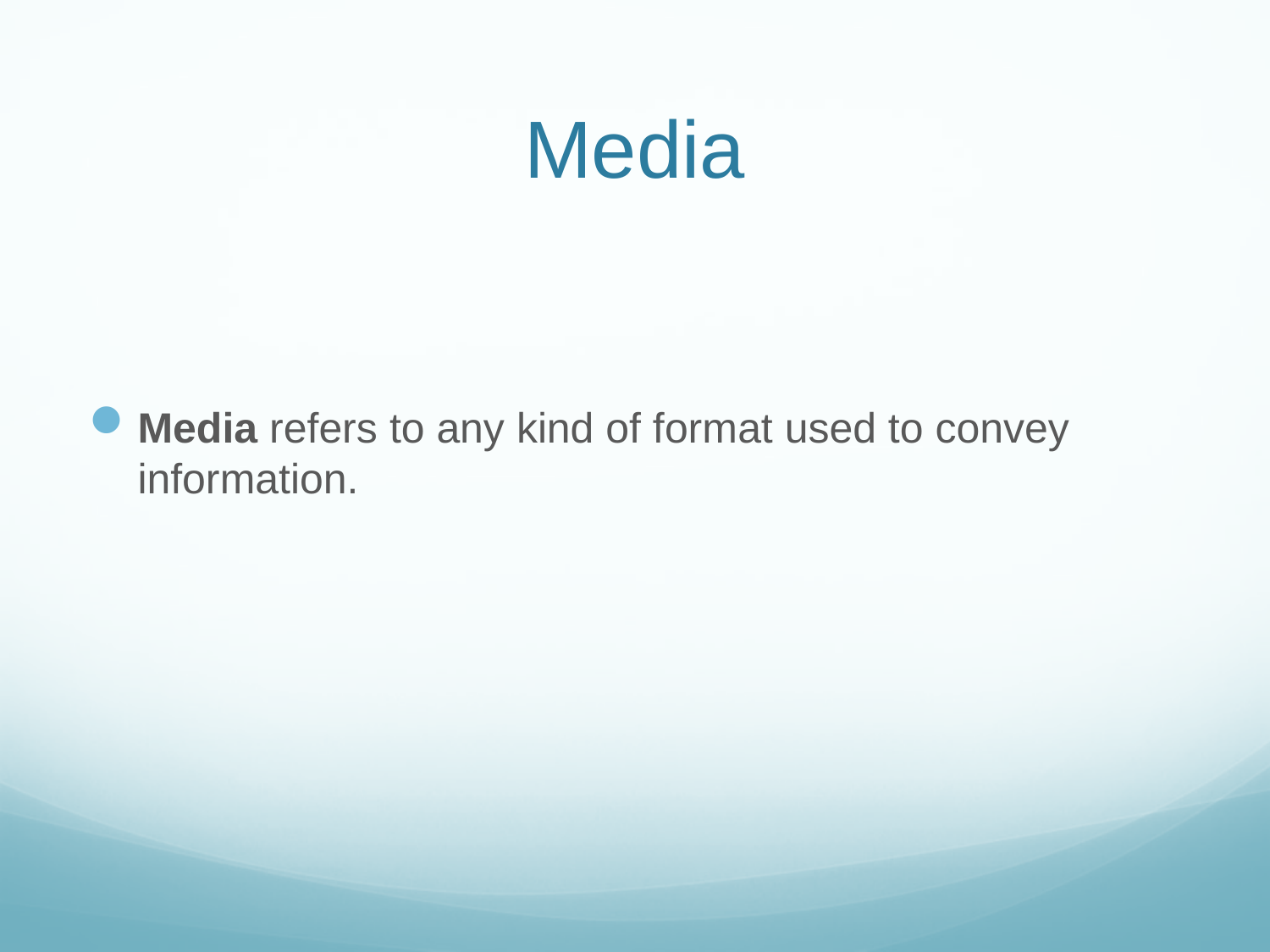

# Media

Media refers to any kind of format used to convey information.